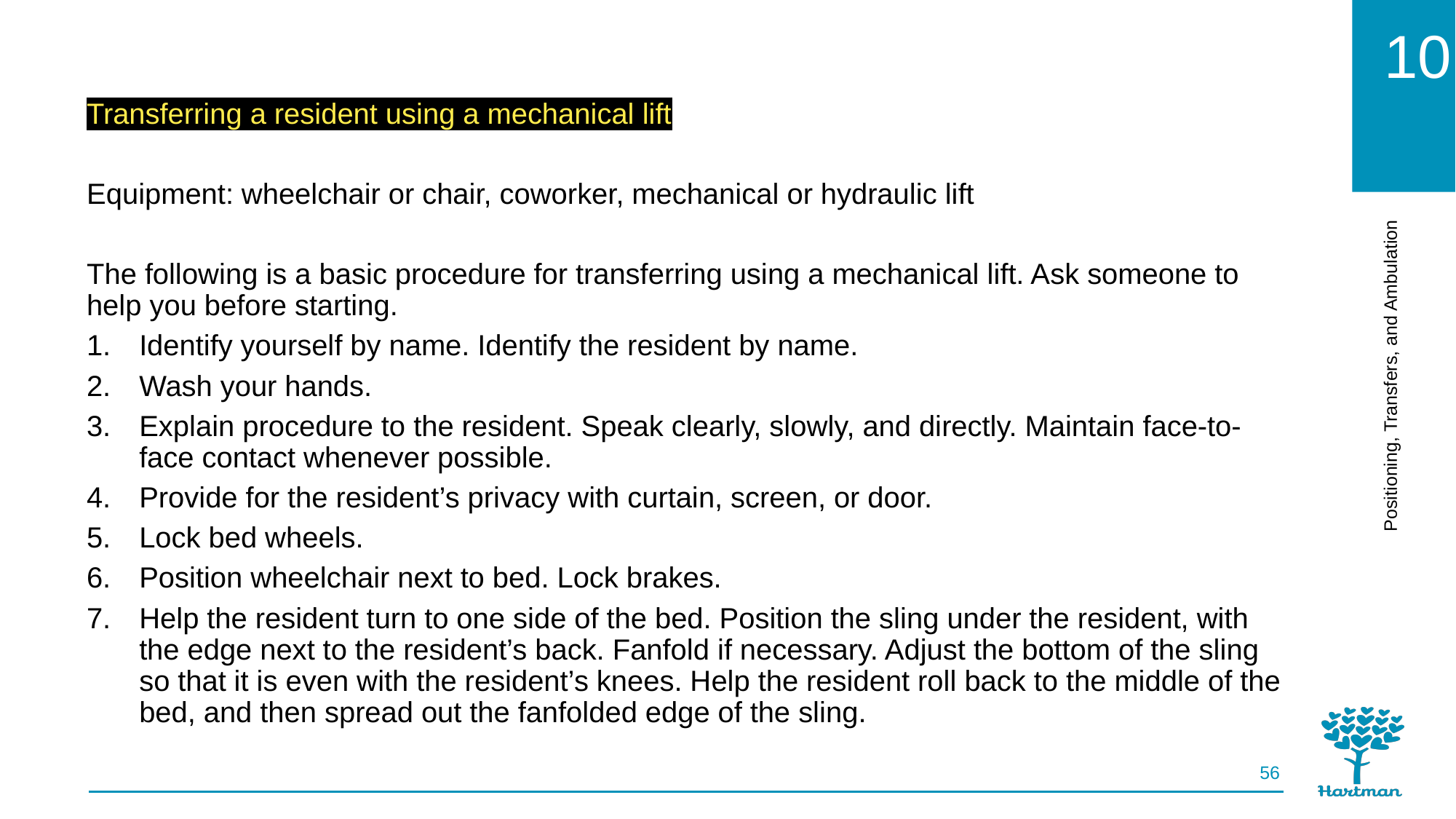

Transferring a resident using a mechanical lift

Equipment: wheelchair or chair, coworker, mechanical or hydraulic lift

The following is a basic procedure for transferring using a mechanical lift. Ask someone to help you before starting.
Identify yourself by name. Identify the resident by name.
Wash your hands.
Explain procedure to the resident. Speak clearly, slowly, and directly. Maintain face-to-face contact whenever possible.
Provide for the resident’s privacy with curtain, screen, or door.
Lock bed wheels.
Position wheelchair next to bed. Lock brakes.
Help the resident turn to one side of the bed. Position the sling under the resident, with the edge next to the resident’s back. Fanfold if necessary. Adjust the bottom of the sling so that it is even with the resident’s knees. Help the resident roll back to the middle of the bed, and then spread out the fanfolded edge of the sling.
56